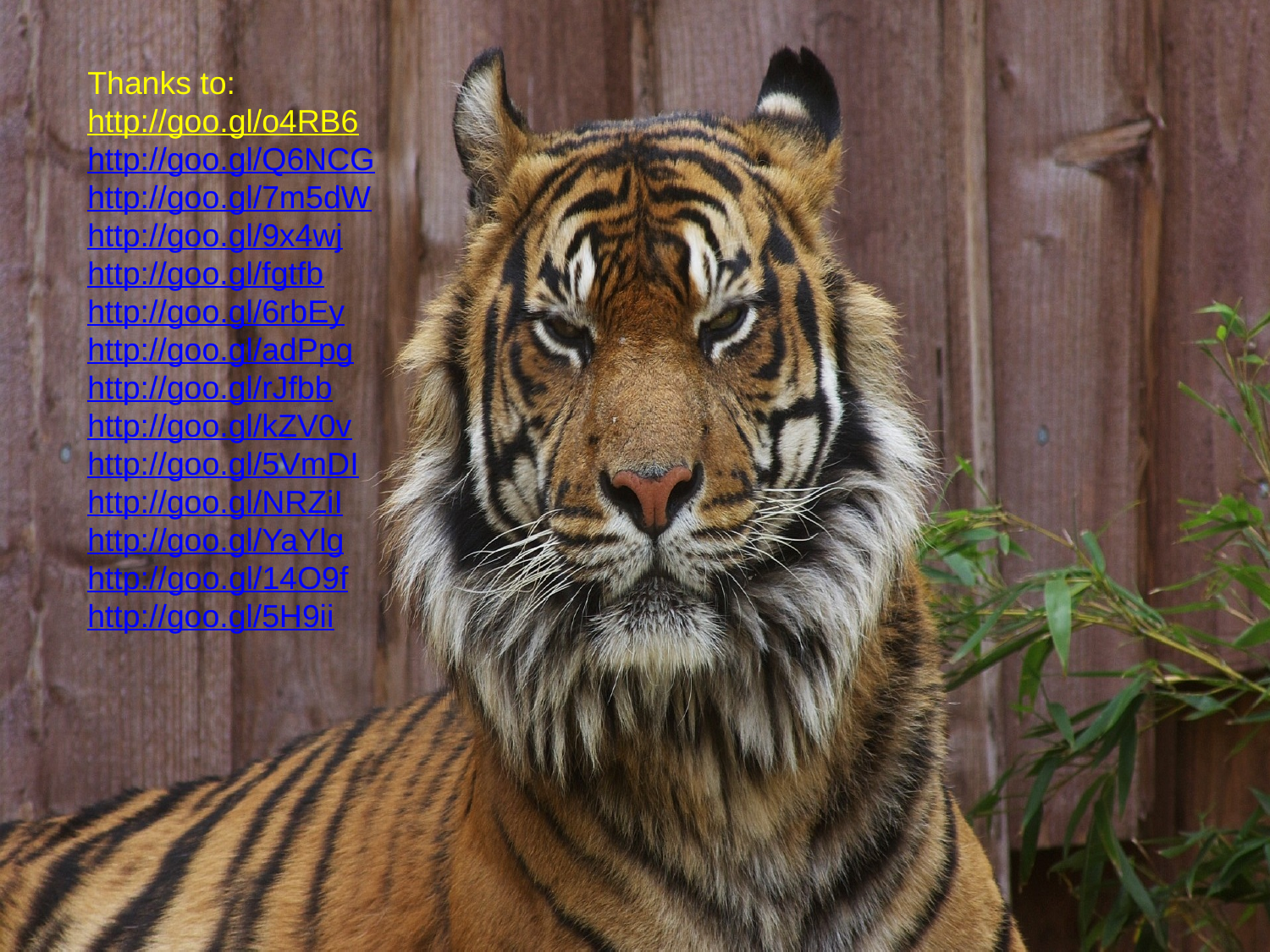

Thanks to:
http://goo.gl/o4RB6
http://goo.gl/Q6NCG
http://goo.gl/7m5dW
http://goo.gl/9x4wj
http://goo.gl/fgtfb
http://goo.gl/6rbEy
http://goo.gl/adPpg
http://goo.gl/rJfbb
http://goo.gl/kZV0v
http://goo.gl/5VmDI
http://goo.gl/NRZiI
http://goo.gl/YaYlg
http://goo.gl/14O9f
http://goo.gl/5H9ii